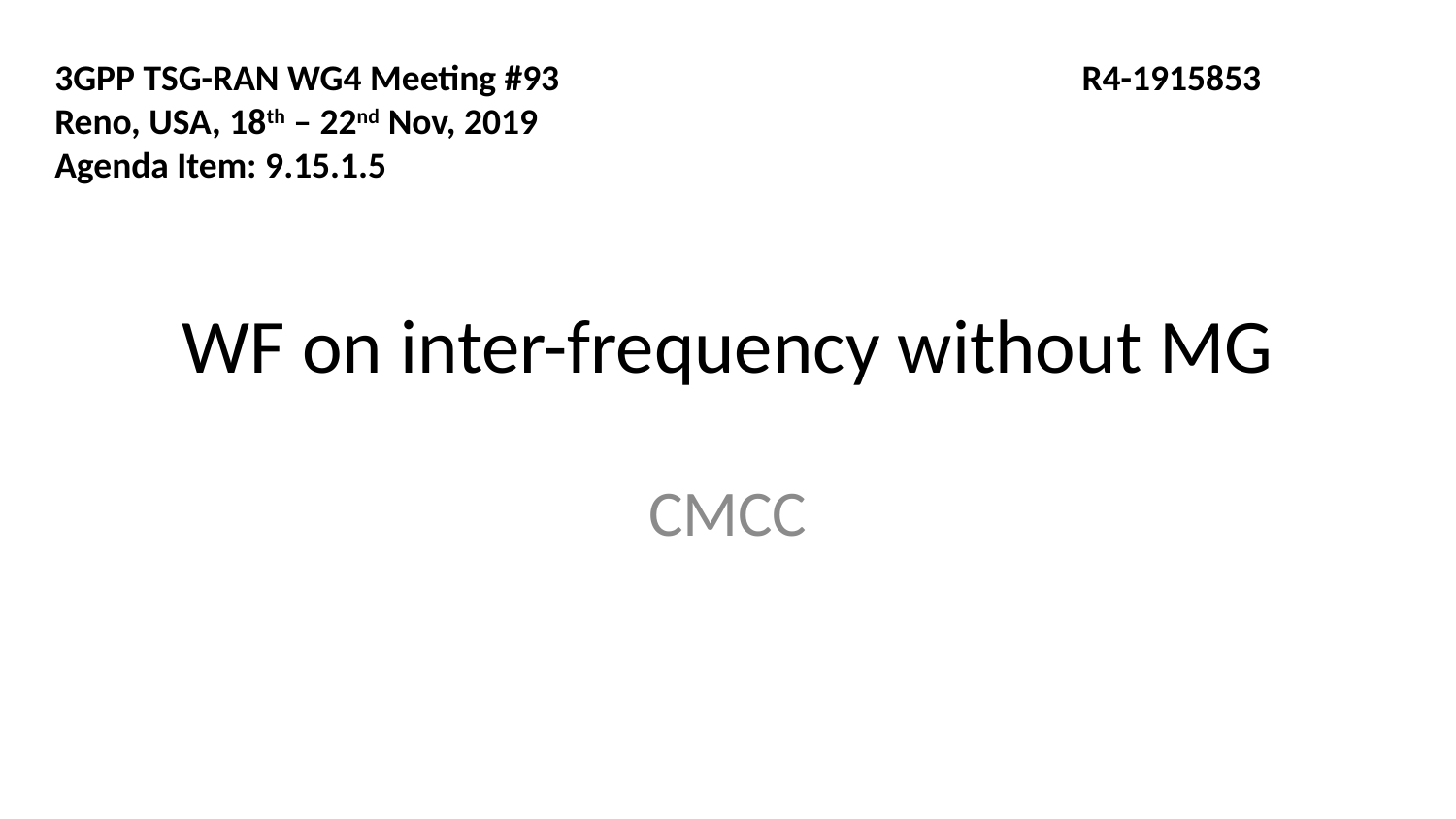

3GPP TSG-RAN WG4 Meeting #93                              		 R4-1915853
Reno, USA, 18th – 22nd Nov, 2019
Agenda Item: 9.15.1.5

# WF on inter-frequency without MG
CMCC